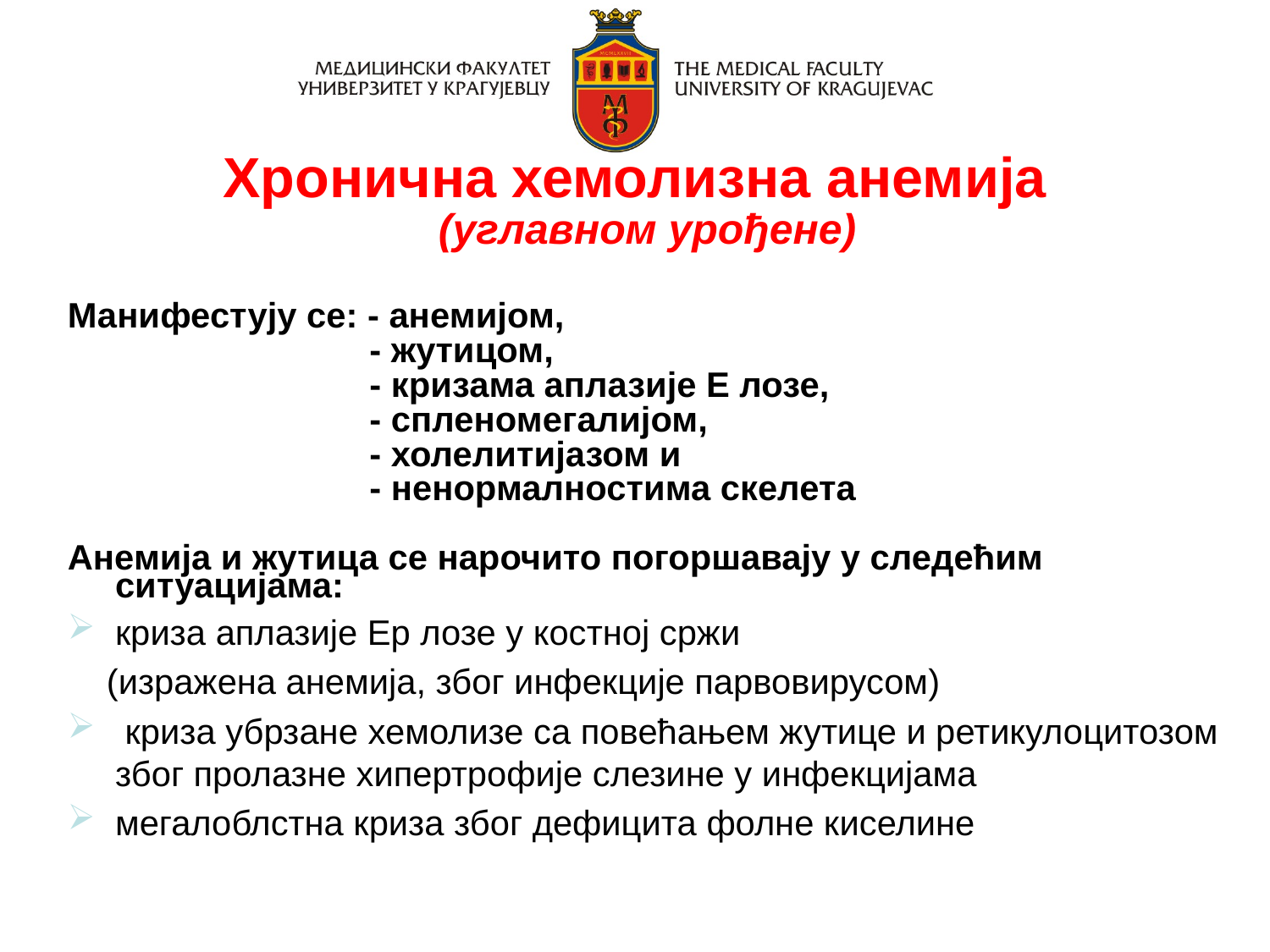

Хронична хемолизна анемија
(углавном урођене)

Манифестују се: - анемијом,
                               - жутицом,
                               - кризама аплазије Е лозе,
                               - спленомегалијом,
                               - холелитијазом и
                               - ненормалностима скелета

Анемија и жутица се нарочито погоршавају у следећим ситуацијама:
криза аплазије Ер лозе у костној сржи
    (изражена анемија, због инфекције парвовирусом)
 криза убрзане хемолизе са повећањем жутице и ретикулоцитозом због пролазне хипертрофије слезине у инфекцијама
мегалоблстна криза због дефицита фолне киселине